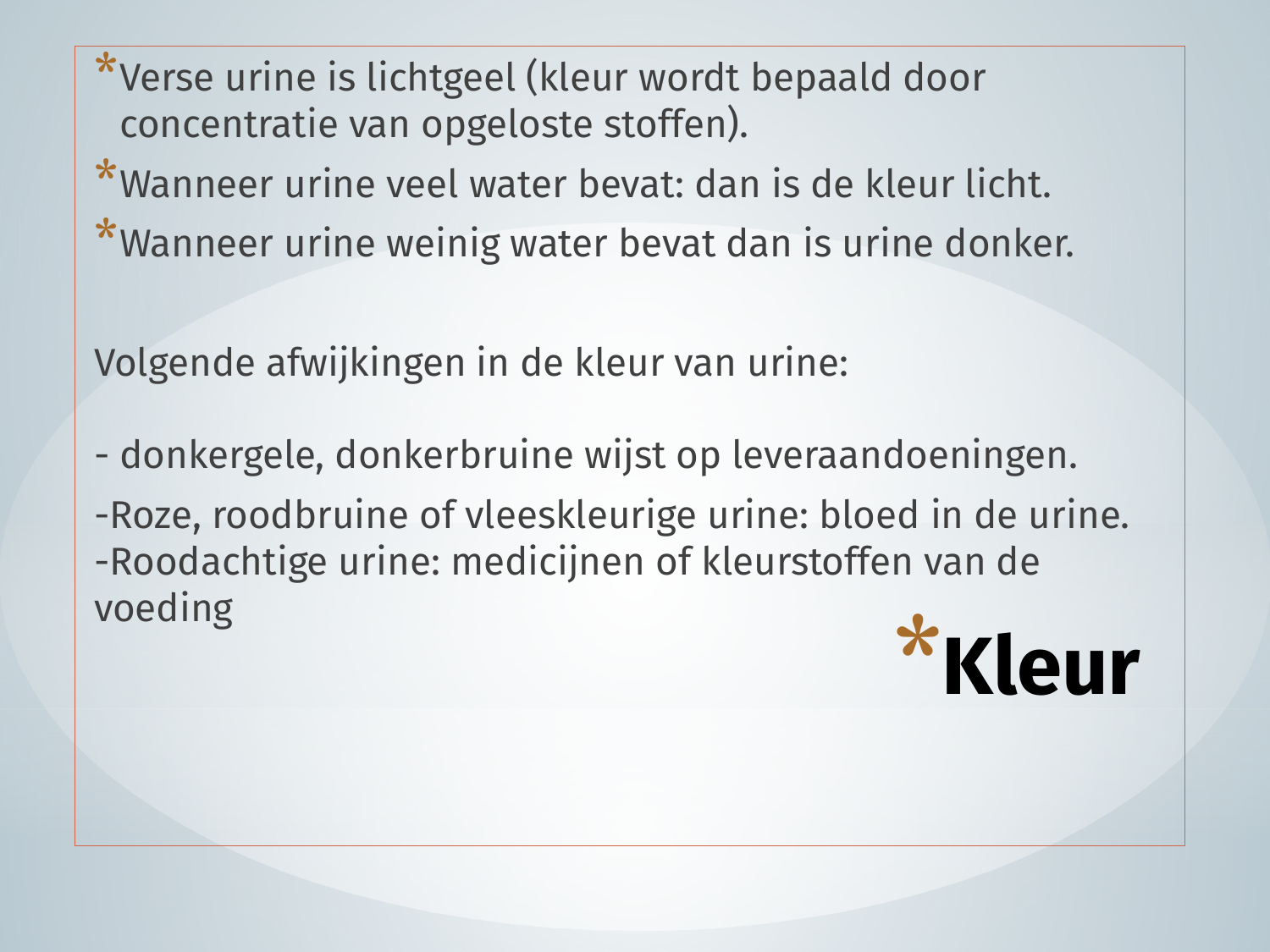

Verse urine is lichtgeel (kleur wordt bepaald door concentratie van opgeloste stoffen).
Wanneer urine veel water bevat: dan is de kleur licht.
Wanneer urine weinig water bevat dan is urine donker.

Volgende afwijkingen in de kleur van urine:
- donkergele, donkerbruine wijst op leveraandoeningen.
-Roze, roodbruine of vleeskleurige urine: bloed in de urine.
-Roodachtige urine: medicijnen of kleurstoffen van de voeding
# Kleur